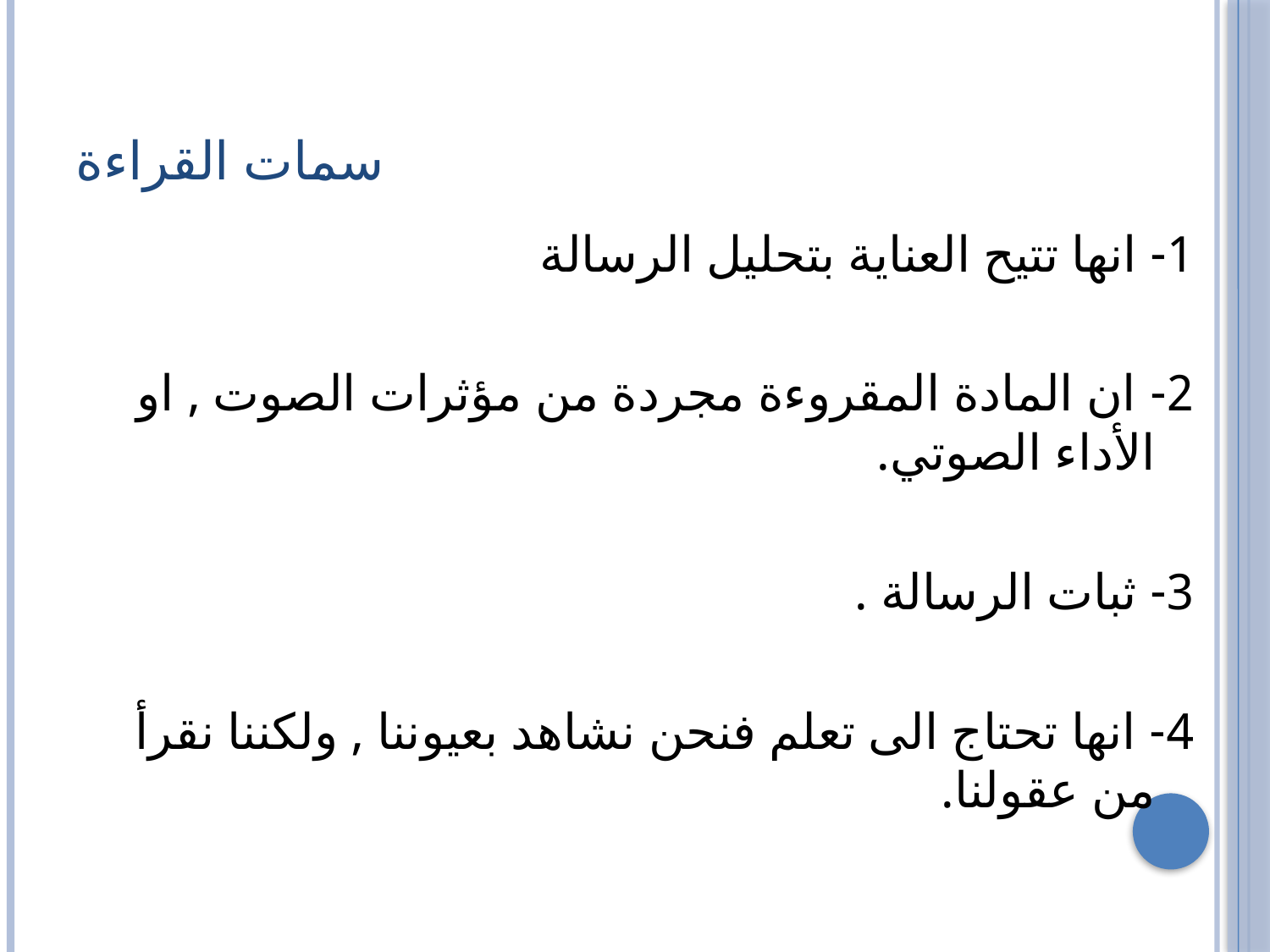

# سمات القراءة
1- انها تتيح العناية بتحليل الرسالة

2- ان المادة المقروءة مجردة من مؤثرات الصوت , او الأداء الصوتي.

3- ثبات الرسالة .

4- انها تحتاج الى تعلم فنحن نشاهد بعيوننا , ولكننا نقرأ من عقولنا.